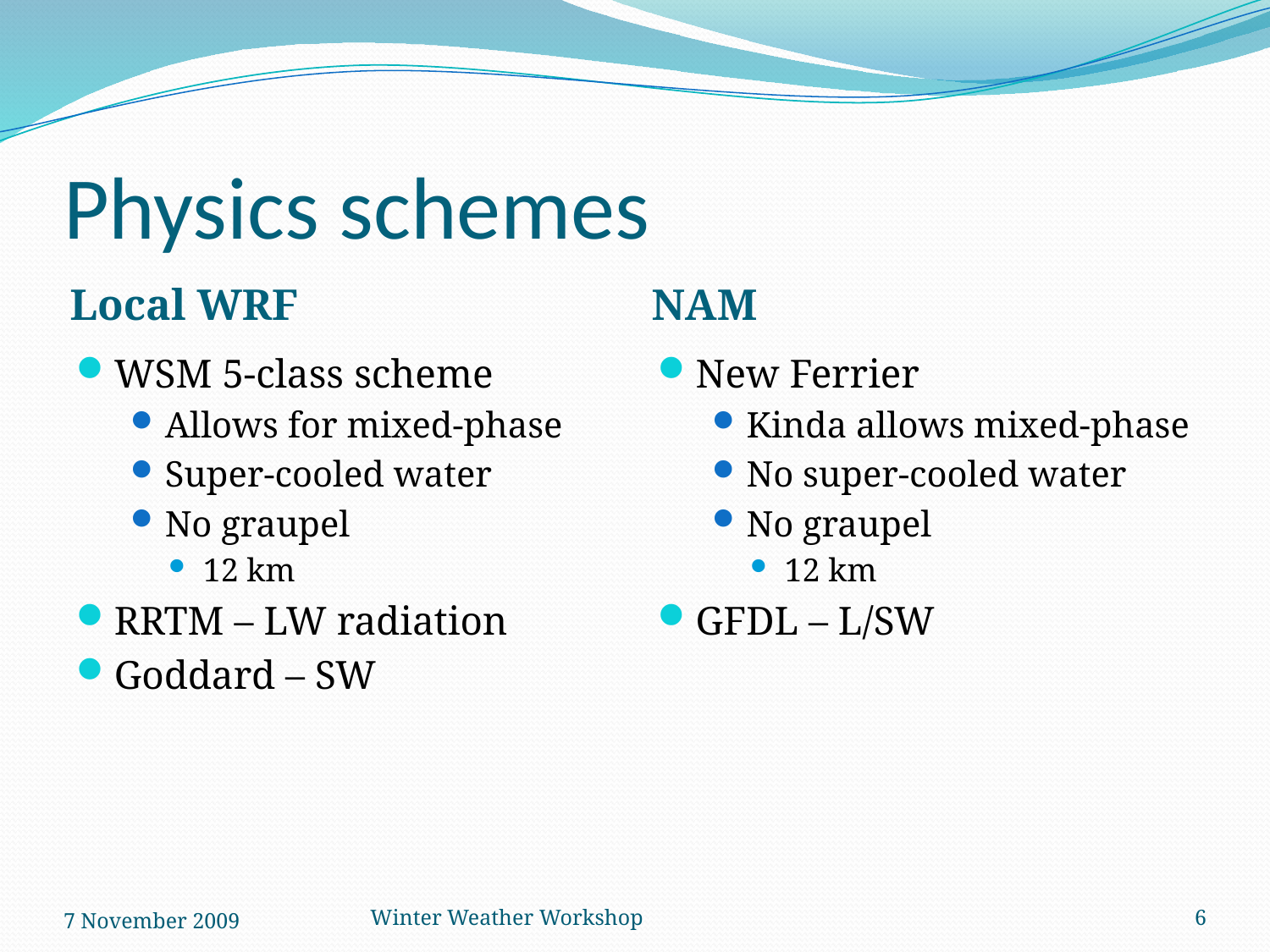

# Physics schemes
Local WRF
NAM
WSM 5-class scheme
Allows for mixed-phase
Super-cooled water
No graupel
12 km
RRTM – LW radiation
Goddard – SW
New Ferrier
Kinda allows mixed-phase
No super-cooled water
No graupel
12 km
GFDL – L/SW
7 November 2009
Winter Weather Workshop
6